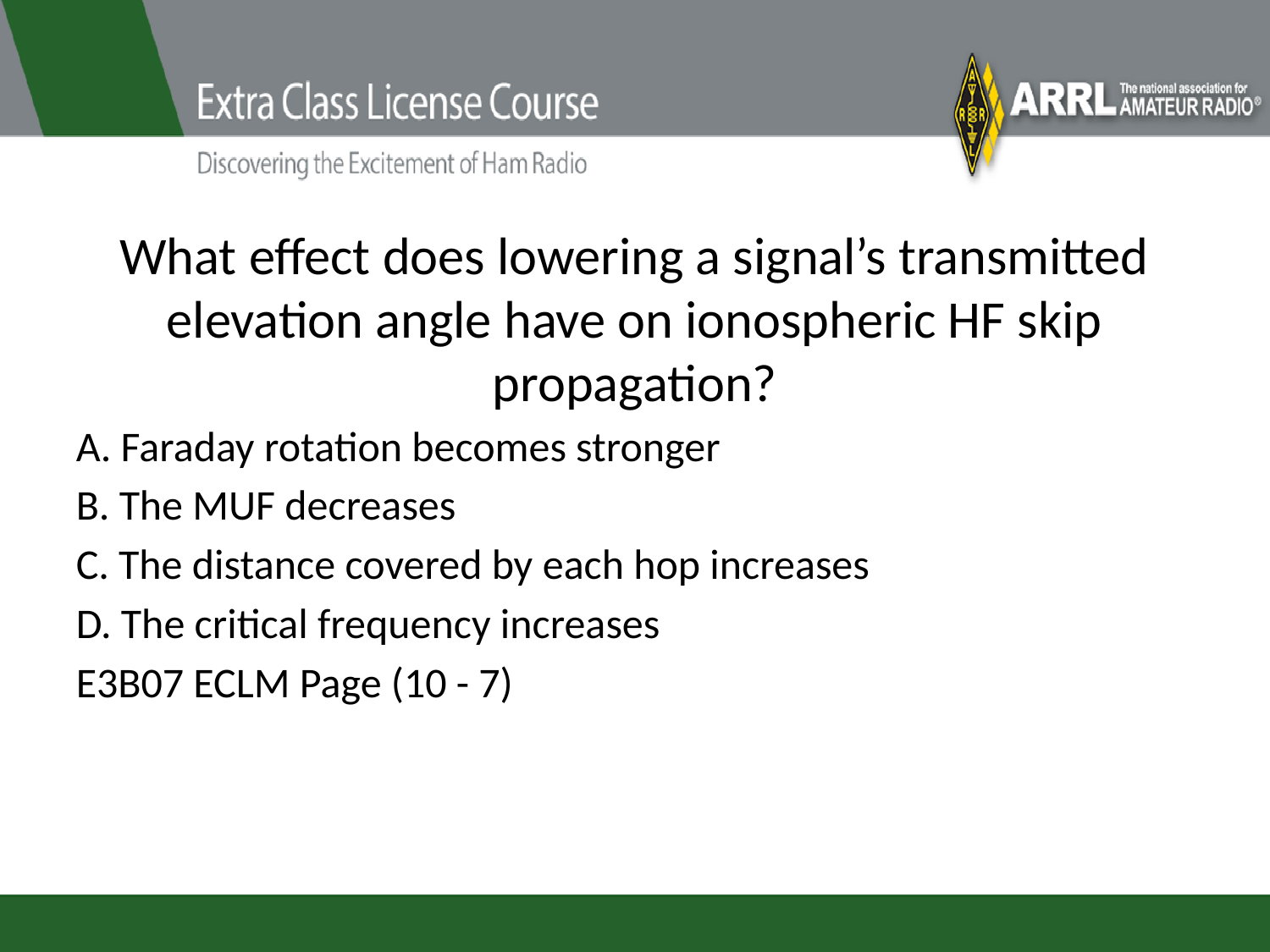

# What effect does lowering a signal’s transmitted elevation angle have on ionospheric HF skip propagation?
A. Faraday rotation becomes stronger
B. The MUF decreases
C. The distance covered by each hop increases
D. The critical frequency increases
E3B07 ECLM Page (10 - 7)